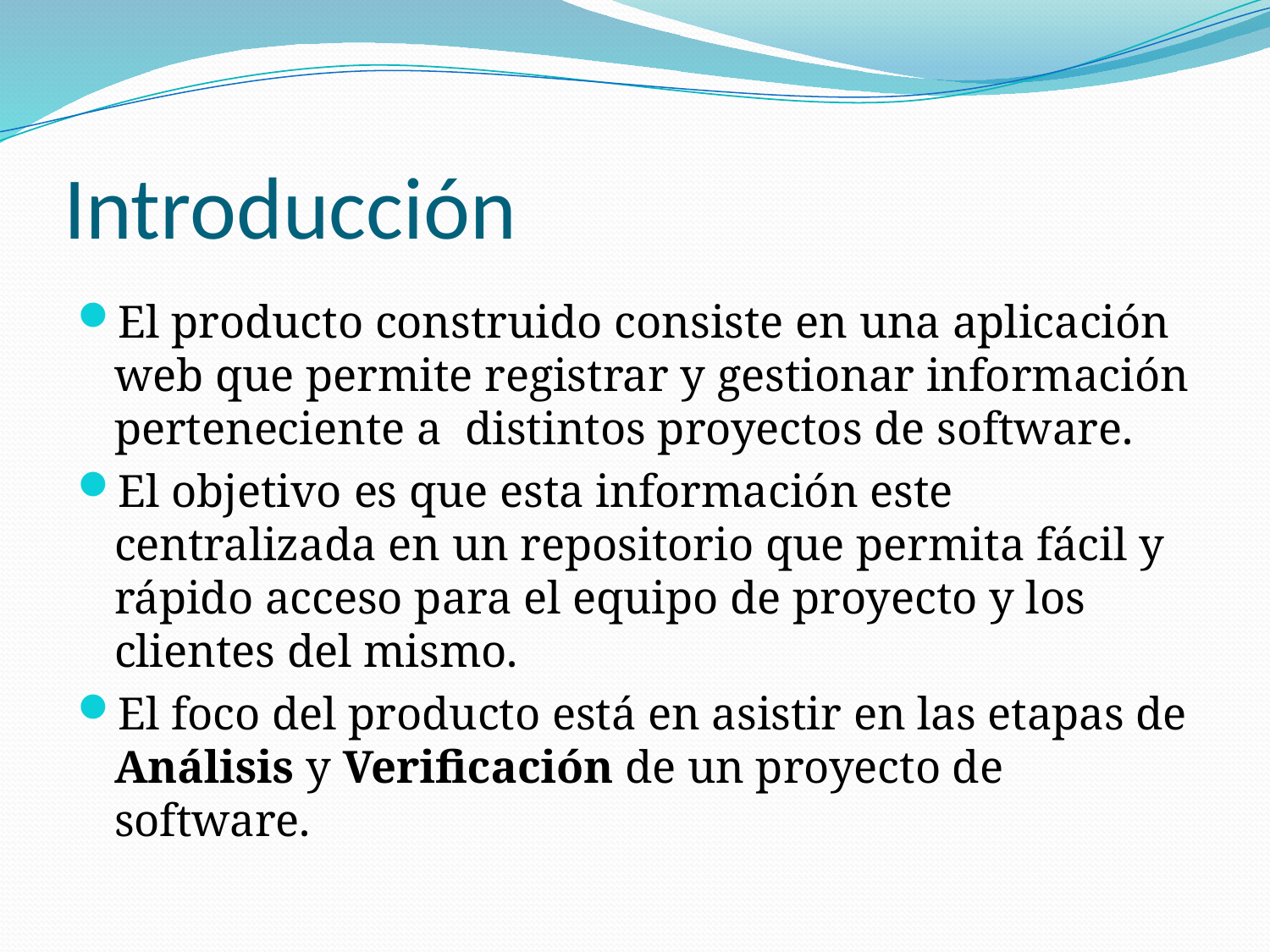

# Introducción

El producto construido consiste en una aplicación web que permite registrar y gestionar información perteneciente a  distintos proyectos de software.
El objetivo es que esta información este centralizada en un repositorio que permita fácil y rápido acceso para el equipo de proyecto y los clientes del mismo.
El foco del producto está en asistir en las etapas de Análisis y Verificación de un proyecto de software.